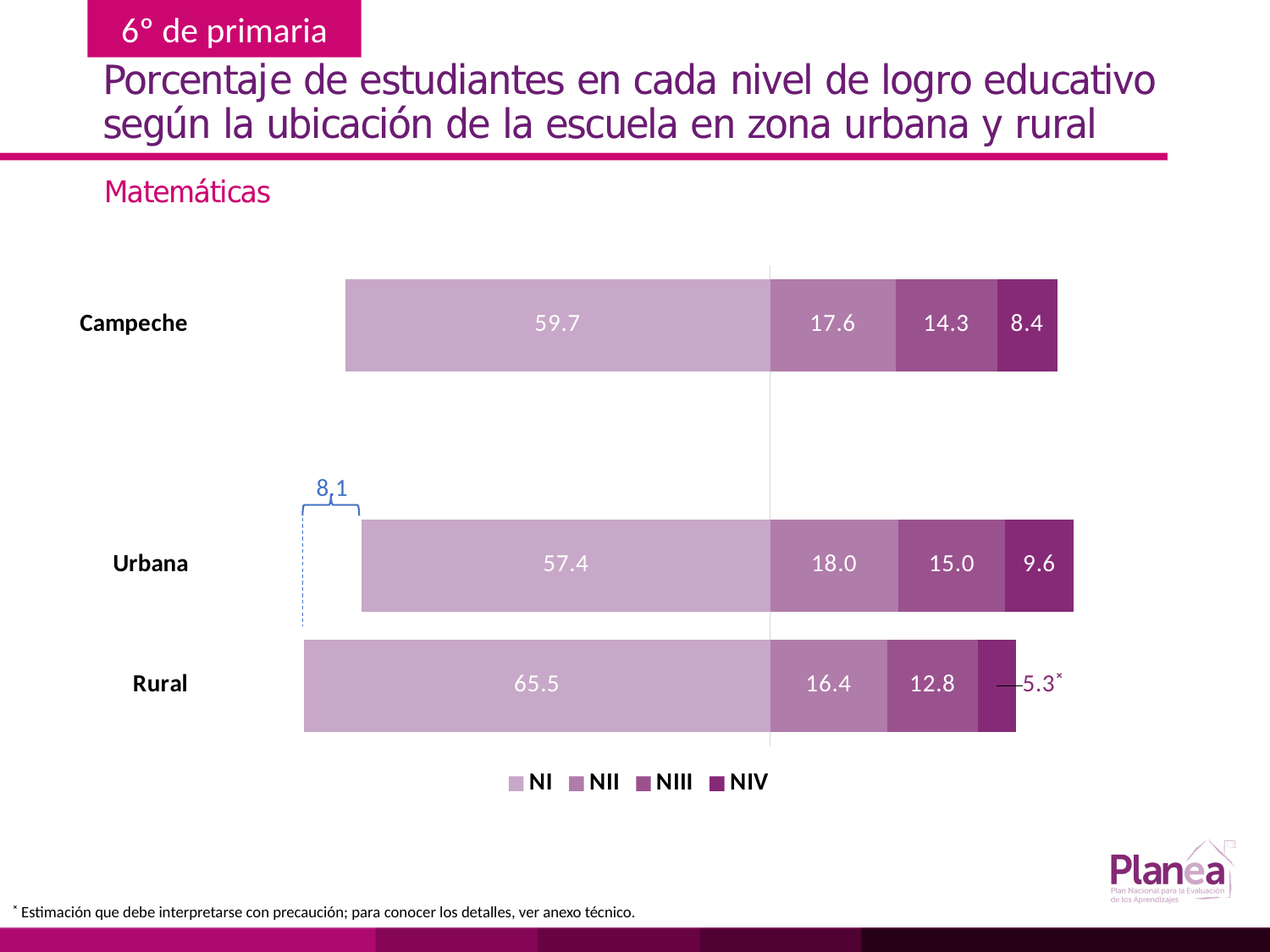

# Porcentaje de estudiantes en cada nivel de logro educativo según la ubicación de la escuela en zona urbana y rural

Matemáticas

### Chart

| Category |  |  |  |  |
|---|---|---|---|---|
| Rural | -65.5 | 16.4 | 12.8 | 5.3 |
| Urbana | -57.4 | 18.0 | 15.0 | 9.6 |
|  | None | None | None | None |
| Campeche | -59.7 | 17.6 | 14.3 | 8.4 |
8.1
˟ Estimación que debe interpretarse con precaución; para conocer los detalles, ver anexo técnico.